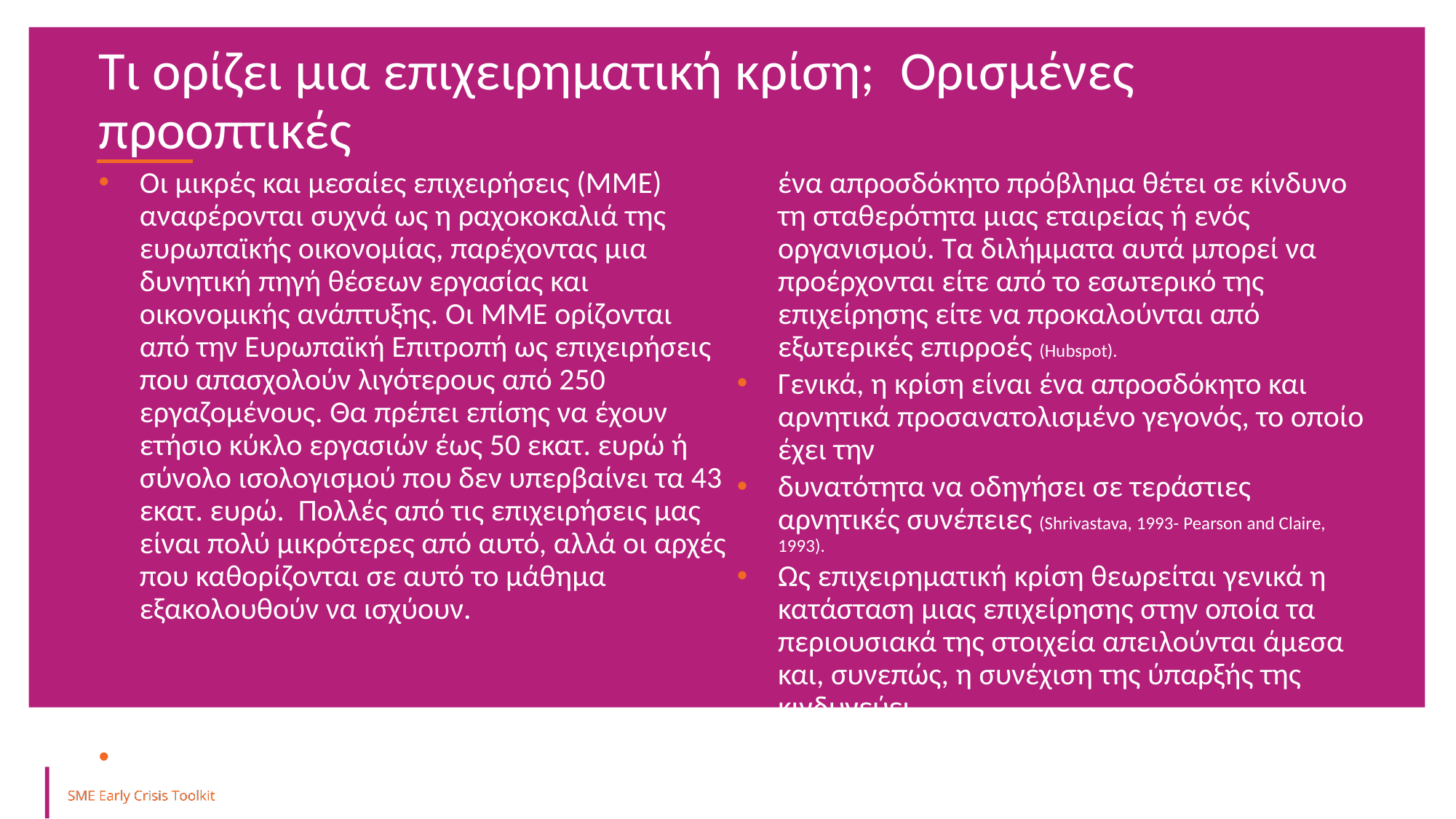

Τι ορίζει μια επιχειρηματική κρίση;  Ορισμένες προοπτικές

Οι μικρές και μεσαίες επιχειρήσεις (ΜΜΕ) αναφέρονται συχνά ως η ραχοκοκαλιά της ευρωπαϊκής οικονομίας, παρέχοντας μια δυνητική πηγή θέσεων εργασίας και οικονομικής ανάπτυξης. Οι ΜΜΕ ορίζονται από την Ευρωπαϊκή Επιτροπή ως επιχειρήσεις που απασχολούν λιγότερους από 250 εργαζομένους. Θα πρέπει επίσης να έχουν ετήσιο κύκλο εργασιών έως 50 εκατ. ευρώ ή σύνολο ισολογισμού που δεν υπερβαίνει τα 43 εκατ. ευρώ.  Πολλές από τις επιχειρήσεις μας είναι πολύ μικρότερες από αυτό, αλλά οι αρχές που καθορίζονται σε αυτό το μάθημα εξακολουθούν να ισχύουν.

Μια επιχειρηματική κρίση εμφανίζεται όταν ένα απροσδόκητο πρόβλημα θέτει σε κίνδυνο τη σταθερότητα μιας εταιρείας ή ενός οργανισμού. Τα διλήμματα αυτά μπορεί να προέρχονται είτε από το εσωτερικό της επιχείρησης είτε να προκαλούνται από εξωτερικές επιρροές (Hubspot).
Γενικά, η κρίση είναι ένα απροσδόκητο και αρνητικά προσανατολισμένο γεγονός, το οποίο έχει την
δυνατότητα να οδηγήσει σε τεράστιες αρνητικές συνέπειες (Shrivastava, 1993- Pearson and Claire, 1993).
Ως επιχειρηματική κρίση θεωρείται γενικά η κατάσταση μιας επιχείρησης στην οποία τα περιουσιακά της στοιχεία απειλούνται άμεσα και, συνεπώς, η συνέχιση της ύπαρξής της κινδυνεύει.